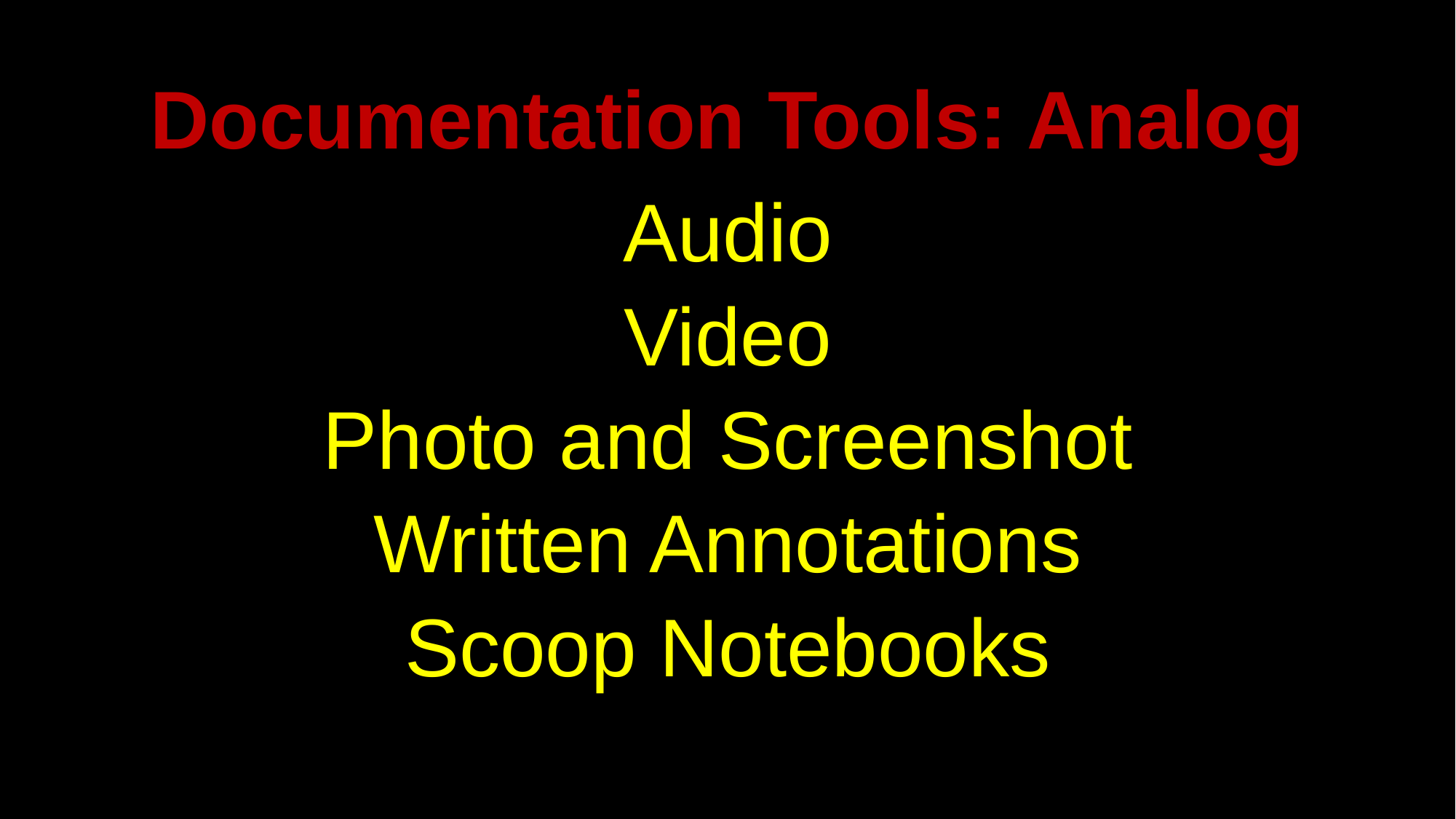

# Documentation Tools: Analog
Audio
Video
Photo and Screenshot
Written Annotations
Scoop Notebooks